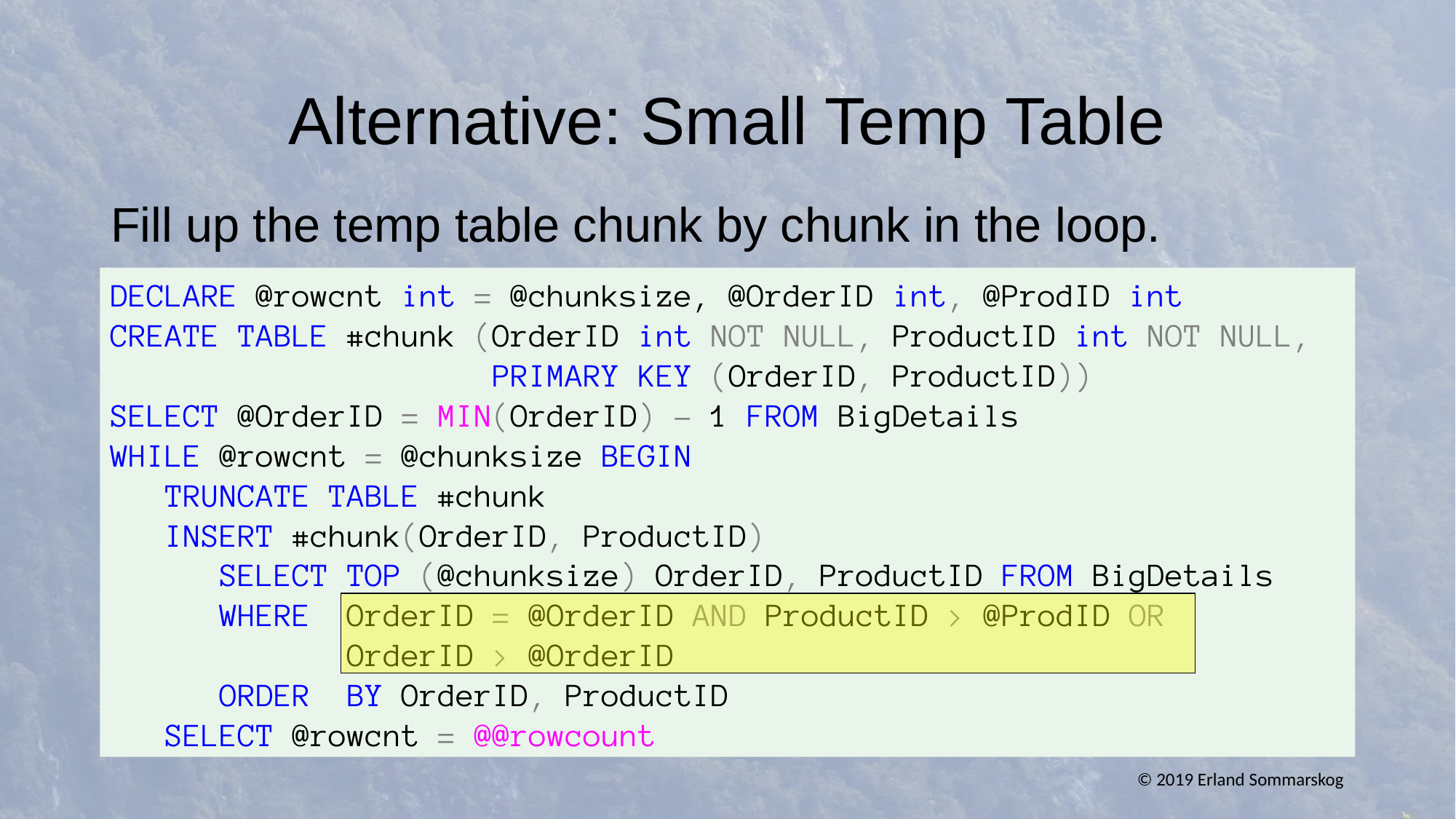

# Alternative: Small Temp Table
Fill up the temp table chunk by chunk in the loop.
DECLARE @rowcnt int = @chunksize, @OrderID int, @ProdID int
CREATE TABLE #chunk (OrderID int NOT NULL, ProductID int NOT NULL,
                     PRIMARY KEY (OrderID, ProductID))
SELECT @OrderID = MIN(OrderID) - 1 FROM BigDetails
WHILE @rowcnt = @chunksize BEGIN
   TRUNCATE TABLE #chunk
   INSERT #chunk(OrderID, ProductID)
      SELECT TOP (@chunksize) OrderID, ProductID FROM BigDetails
      WHERE  OrderID = @OrderID AND ProductID > @ProdID OR
             OrderID > @OrderID
      ORDER  BY OrderID, ProductID
   SELECT @rowcnt = @@rowcount

© 2019 Erland Sommarskog